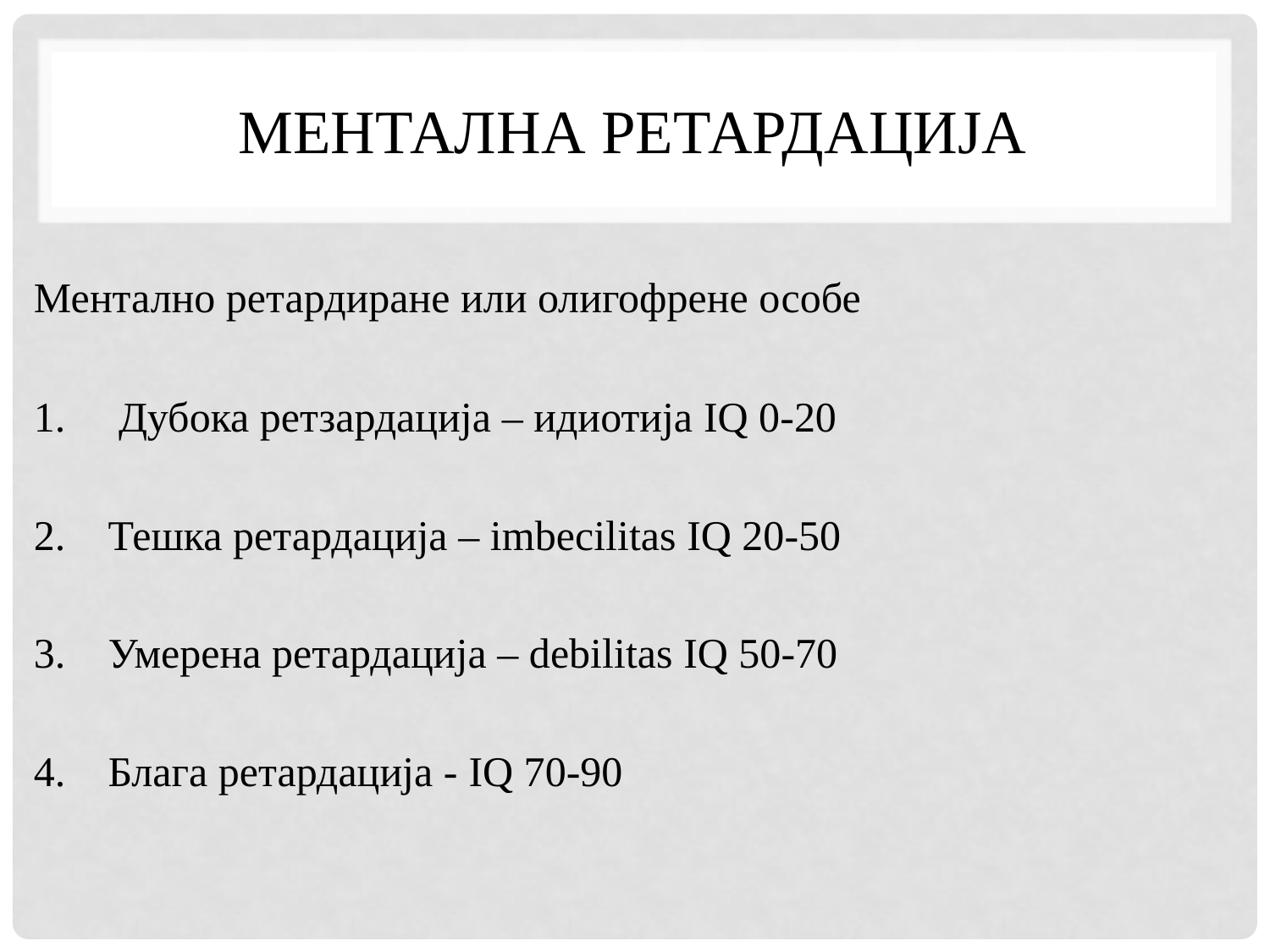

# Ментална ретардација
Ментално ретардиране или олигофрене особе

1.     Дубока ретзардација – идиотија IQ 0-20

2.    Тешка ретардација – imbecilitas IQ 20-50

3.    Умерена ретардација – debilitas IQ 50-70

4.    Блага ретардација - IQ 70-90